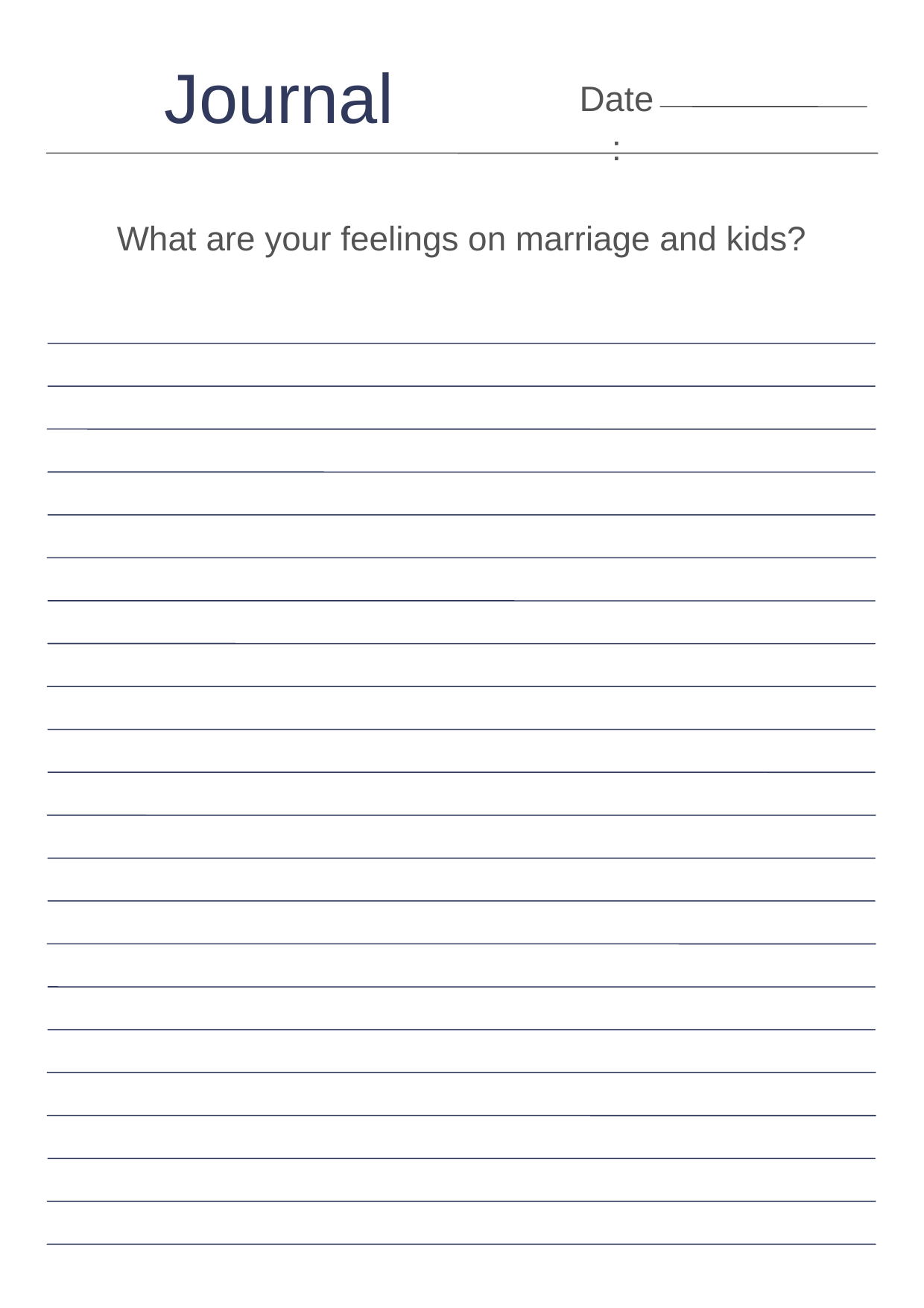

Journal
Date:

What are your feelings on marriage and kids?